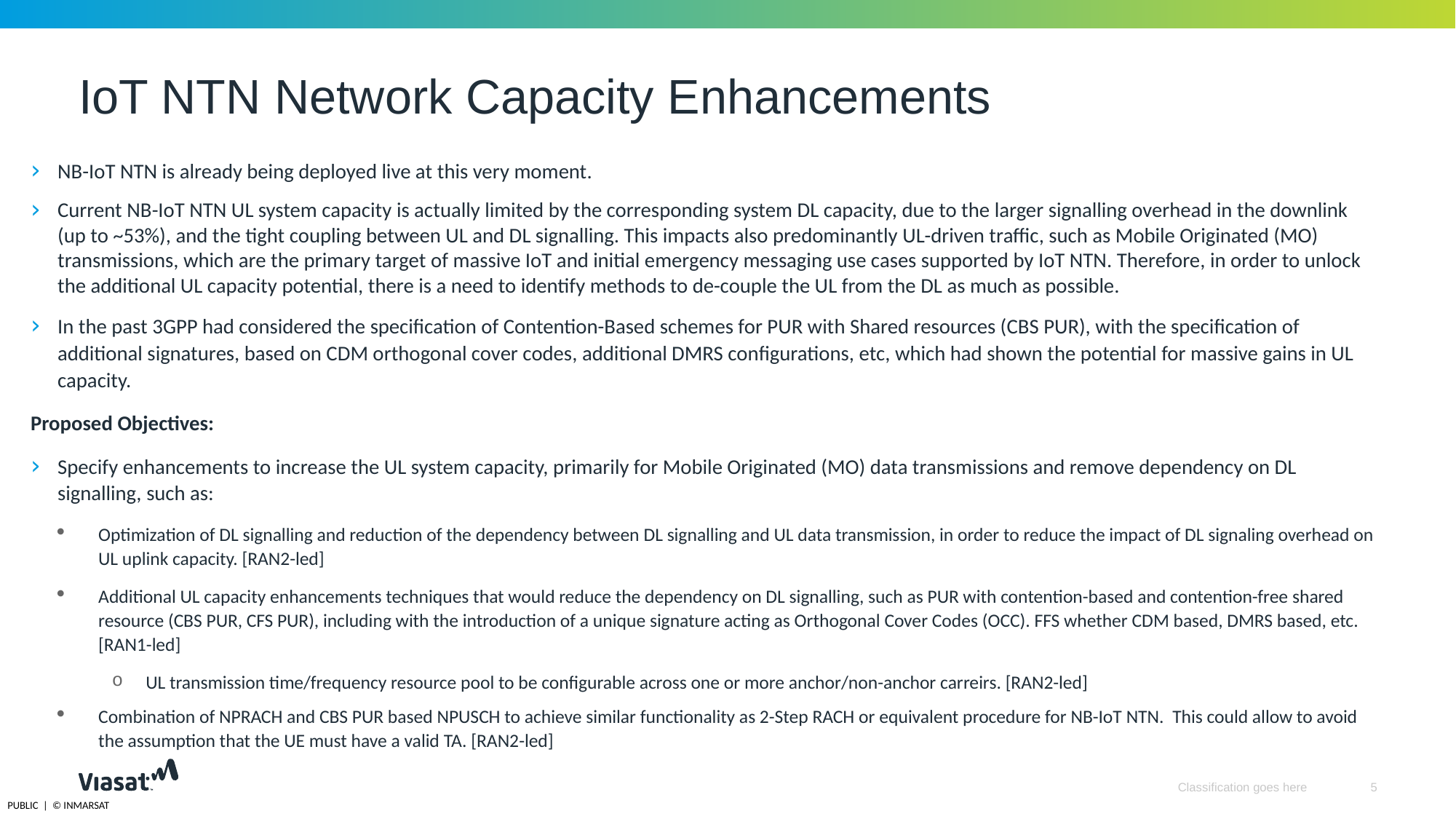

# IoT NTN Network Capacity Enhancements
NB-IoT NTN is already being deployed live at this very moment.
Current NB-IoT NTN UL system capacity is actually limited by the corresponding system DL capacity, due to the larger signalling overhead in the downlink (up to ~53%), and the tight coupling between UL and DL signalling. This impacts also predominantly UL-driven traffic, such as Mobile Originated (MO) transmissions, which are the primary target of massive IoT and initial emergency messaging use cases supported by IoT NTN. Therefore, in order to unlock the additional UL capacity potential, there is a need to identify methods to de-couple the UL from the DL as much as possible.
In the past 3GPP had considered the specification of Contention-Based schemes for PUR with Shared resources (CBS PUR), with the specification of additional signatures, based on CDM orthogonal cover codes, additional DMRS configurations, etc, which had shown the potential for massive gains in UL capacity.
Proposed Objectives:
Specify enhancements to increase the UL system capacity, primarily for Mobile Originated (MO) data transmissions and remove dependency on DL signalling, such as:
Optimization of DL signalling and reduction of the dependency between DL signalling and UL data transmission, in order to reduce the impact of DL signaling overhead on UL uplink capacity. [RAN2-led]
Additional UL capacity enhancements techniques that would reduce the dependency on DL signalling, such as PUR with contention-based and contention-free shared resource (CBS PUR, CFS PUR), including with the introduction of a unique signature acting as Orthogonal Cover Codes (OCC). FFS whether CDM based, DMRS based, etc. [RAN1-led]
UL transmission time/frequency resource pool to be configurable across one or more anchor/non-anchor carreirs. [RAN2-led]
Combination of NPRACH and CBS PUR based NPUSCH to achieve similar functionality as 2-Step RACH or equivalent procedure for NB-IoT NTN.  This could allow to avoid the assumption that the UE must have a valid TA. [RAN2-led]
Classification goes here
5